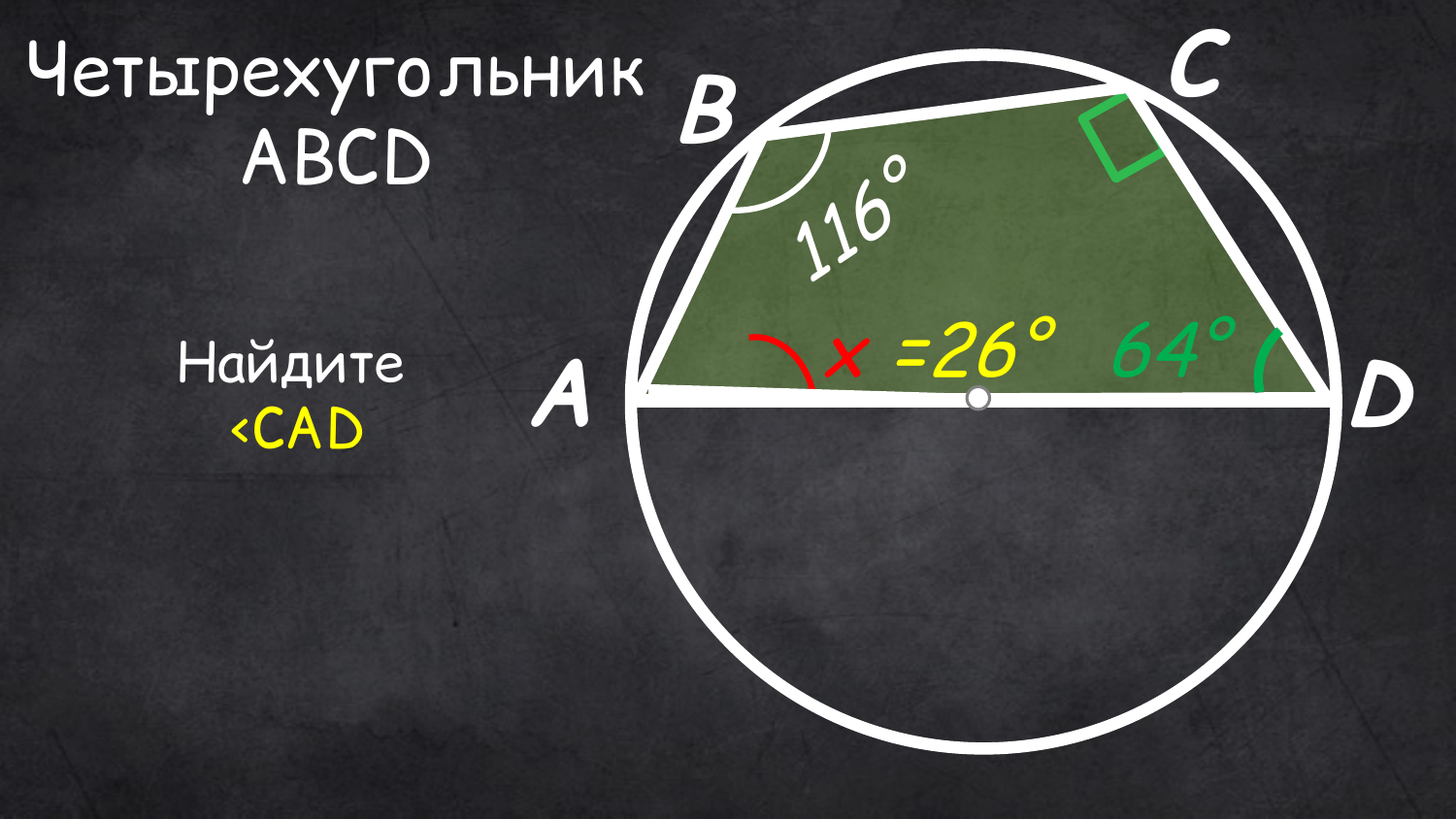

Четырехугольник
ABCD
С

B

116°
х
=26°
64°

# Найдите <CAD
А
D